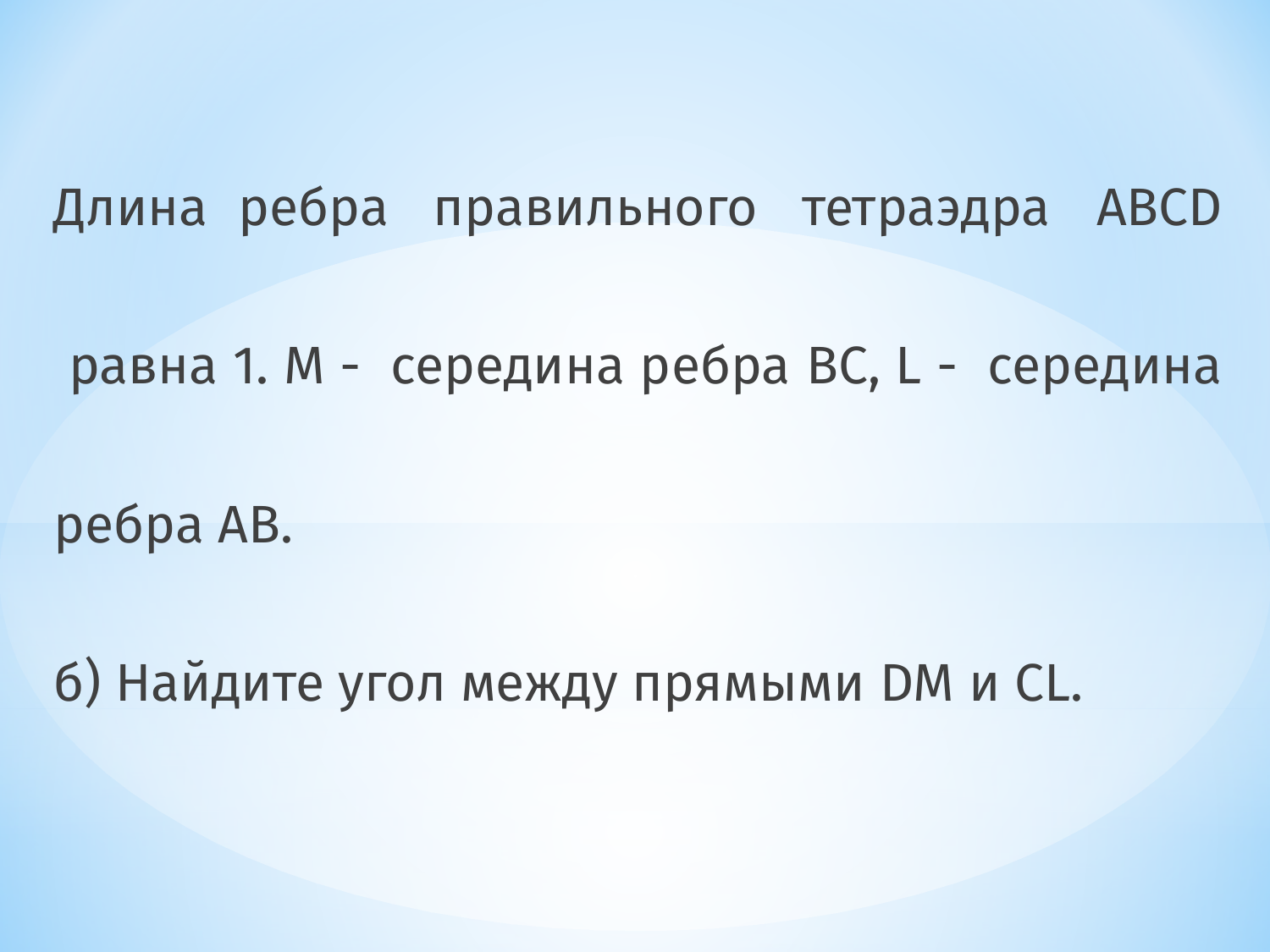

Длина  ребра   правильного   тетраэдра   ABCD

 равна 1. M -  середина ребра BC, L -  середина

ребра AB.

б) Найдите угол между прямыми DM и СL.